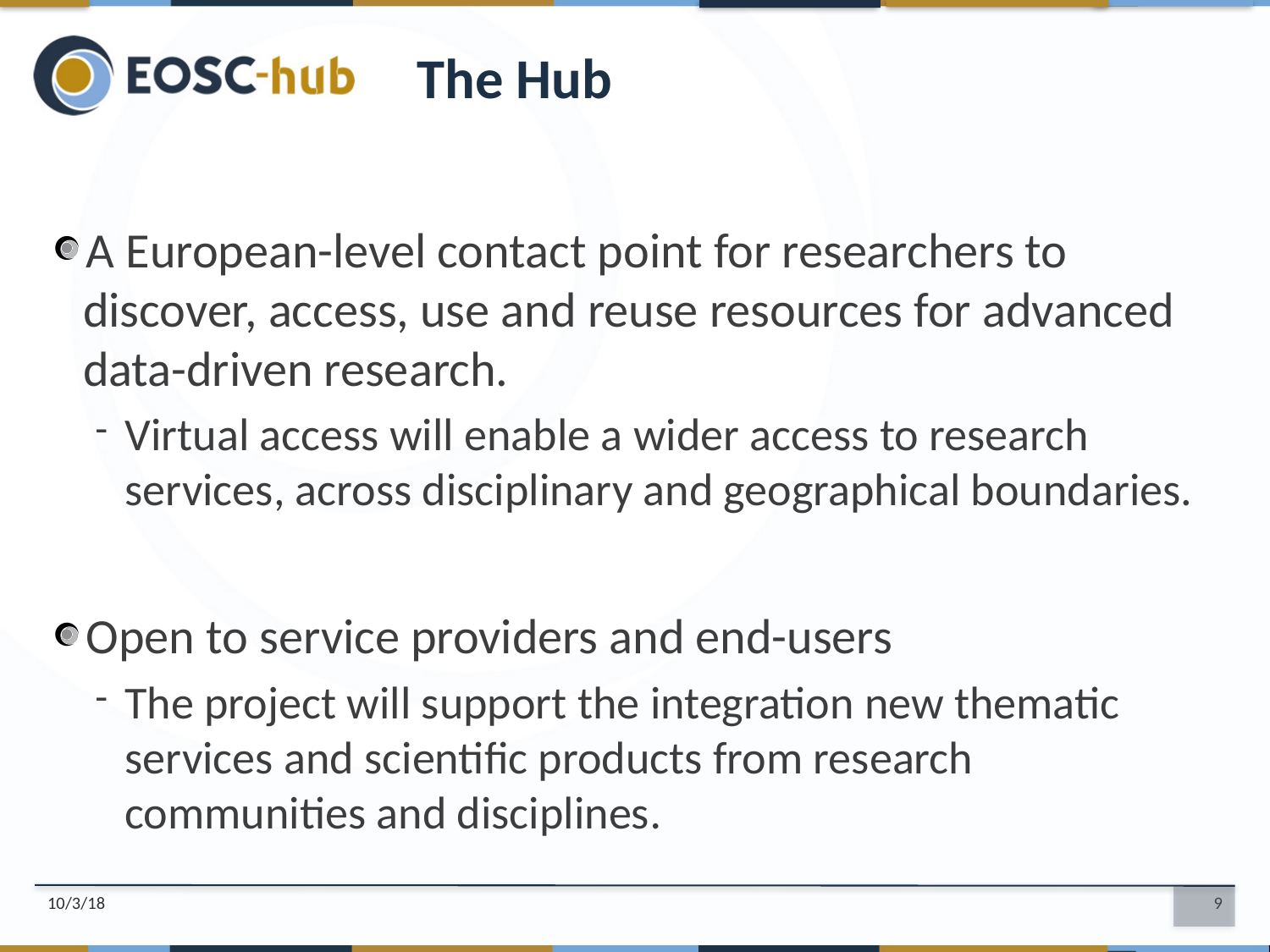

The Hub
A European-level contact point for researchers to discover, access, use and reuse resources for advanced data-driven research.
Virtual access will enable a wider access to research services, across disciplinary and geographical boundaries.

Open to service providers and end-users
The project will support the integration new thematic services and scientific products from research communities and disciplines.
10/3/18
9